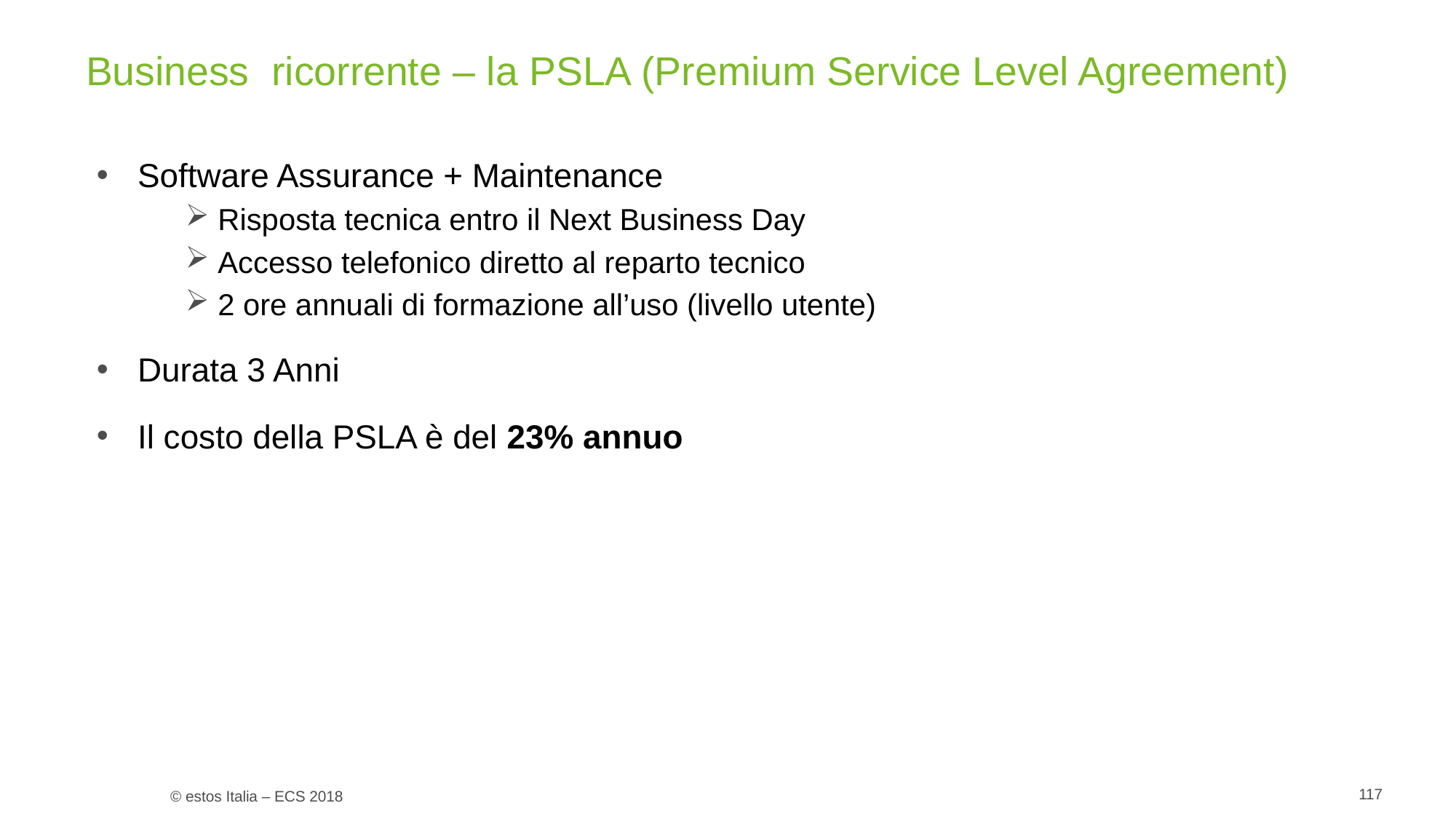

# Business  ricorrente – la PSLA (Premium Service Level Agreement)
Software Assurance + Maintenance
 Risposta tecnica entro il Next Business Day
 Accesso telefonico diretto al reparto tecnico
 2 ore annuali di formazione all’uso (livello utente)
Durata 3 Anni
Il costo della PSLA è del 23% annuo

117
© estos Italia – ECS 2018